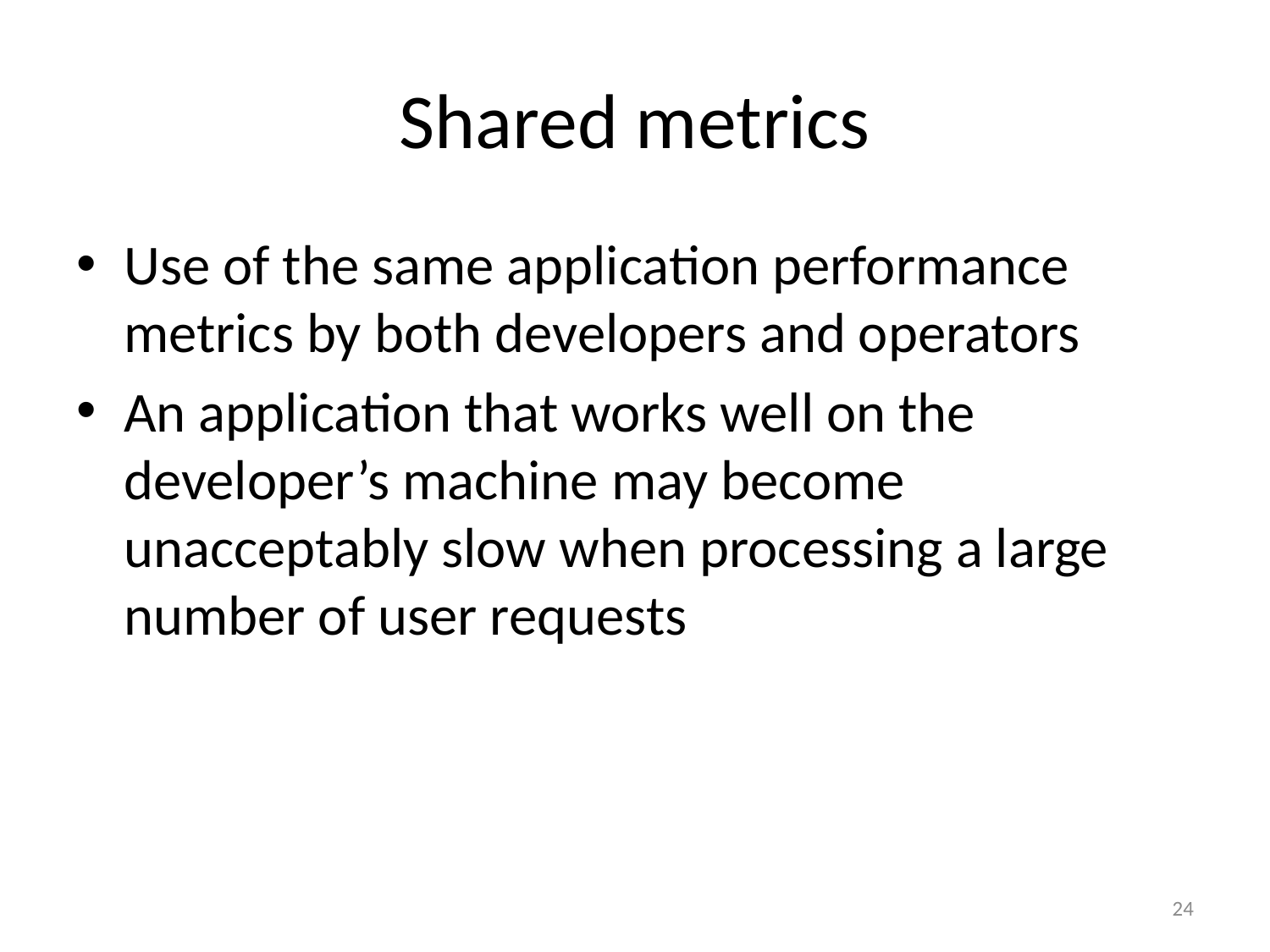

# Shared metrics
Use of the same application performance metrics by both developers and operators
An application that works well on the developer’s machine may become unacceptably slow when processing a large number of user requests

24